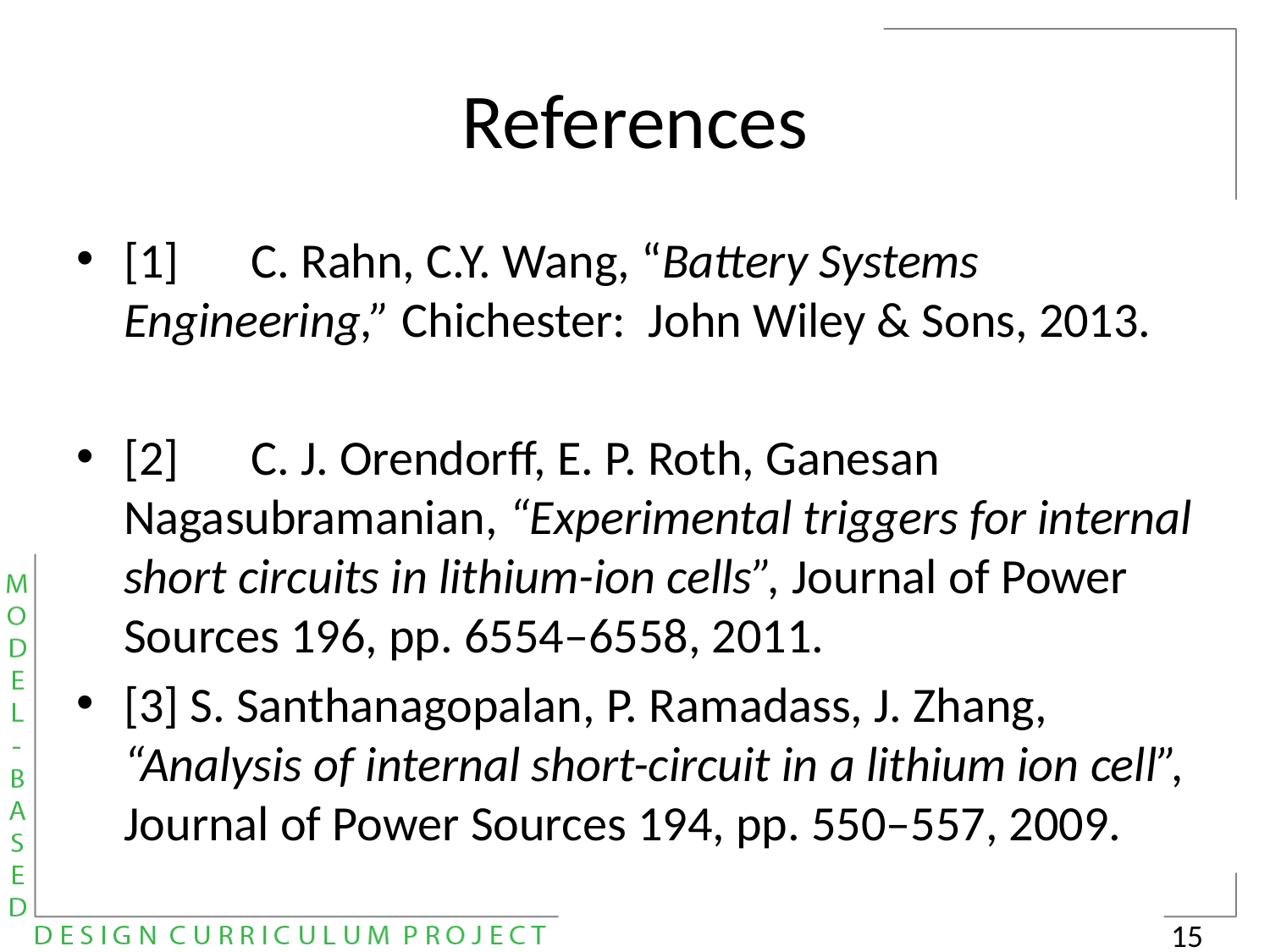

# References
[1]	C. Rahn, C.Y. Wang, “Battery Systems Engineering,” Chichester:  John Wiley & Sons, 2013.

[2]	C. J. Orendorff, E. P. Roth, Ganesan Nagasubramanian, “Experimental triggers for internal short circuits in lithium-ion cells”, Journal of Power Sources 196, pp. 6554–6558, 2011.
[3] S. Santhanagopalan, P. Ramadass, J. Zhang, “Analysis of internal short-circuit in a lithium ion cell”, Journal of Power Sources 194, pp. 550–557, 2009.